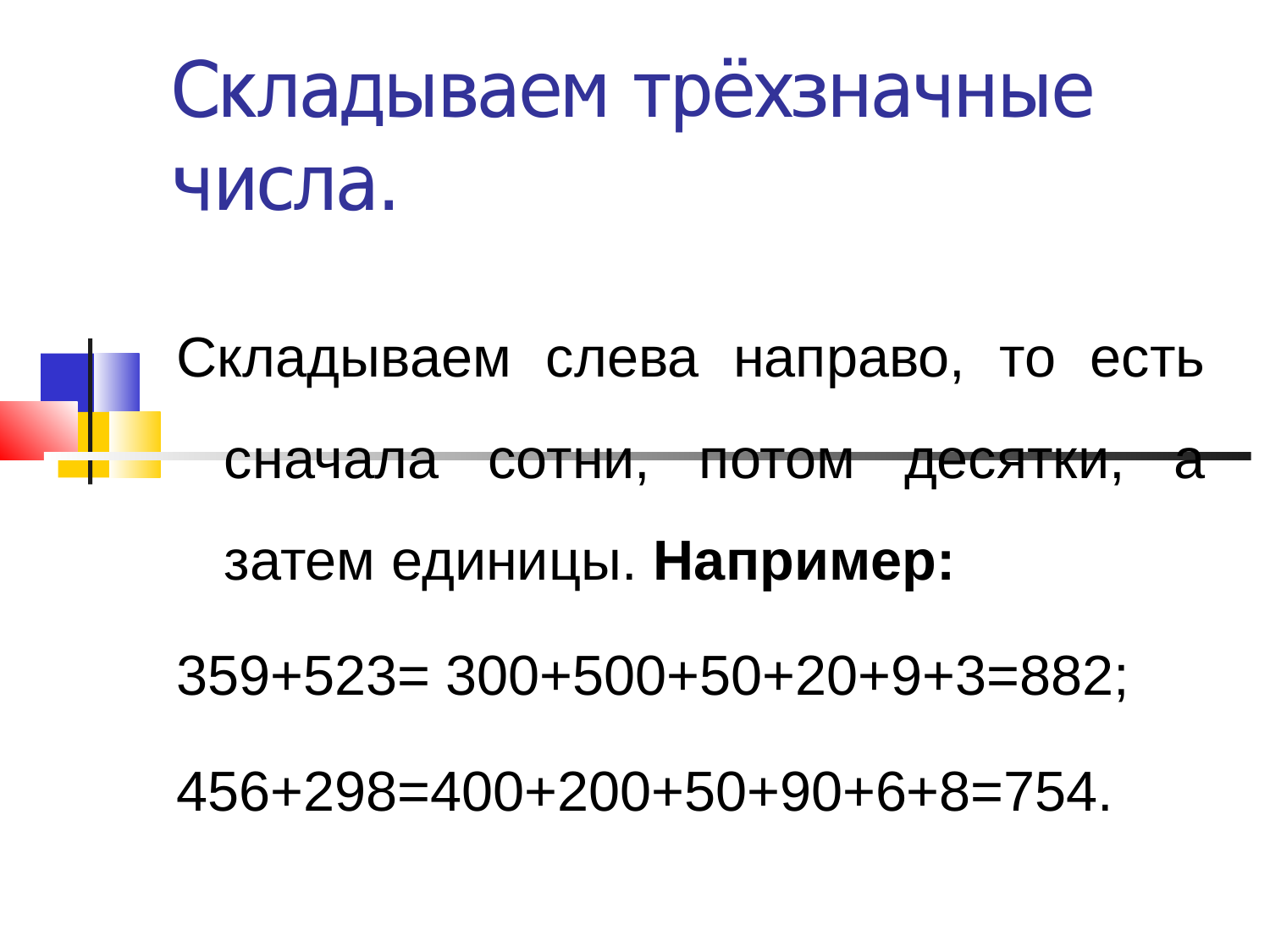

# Складываем трёхзначные числа.
Складываем слева направо, то есть сначала сотни, потом десятки, а затем единицы. Например:
359+523= 300+500+50+20+9+3=882;
456+298=400+200+50+90+6+8=754.